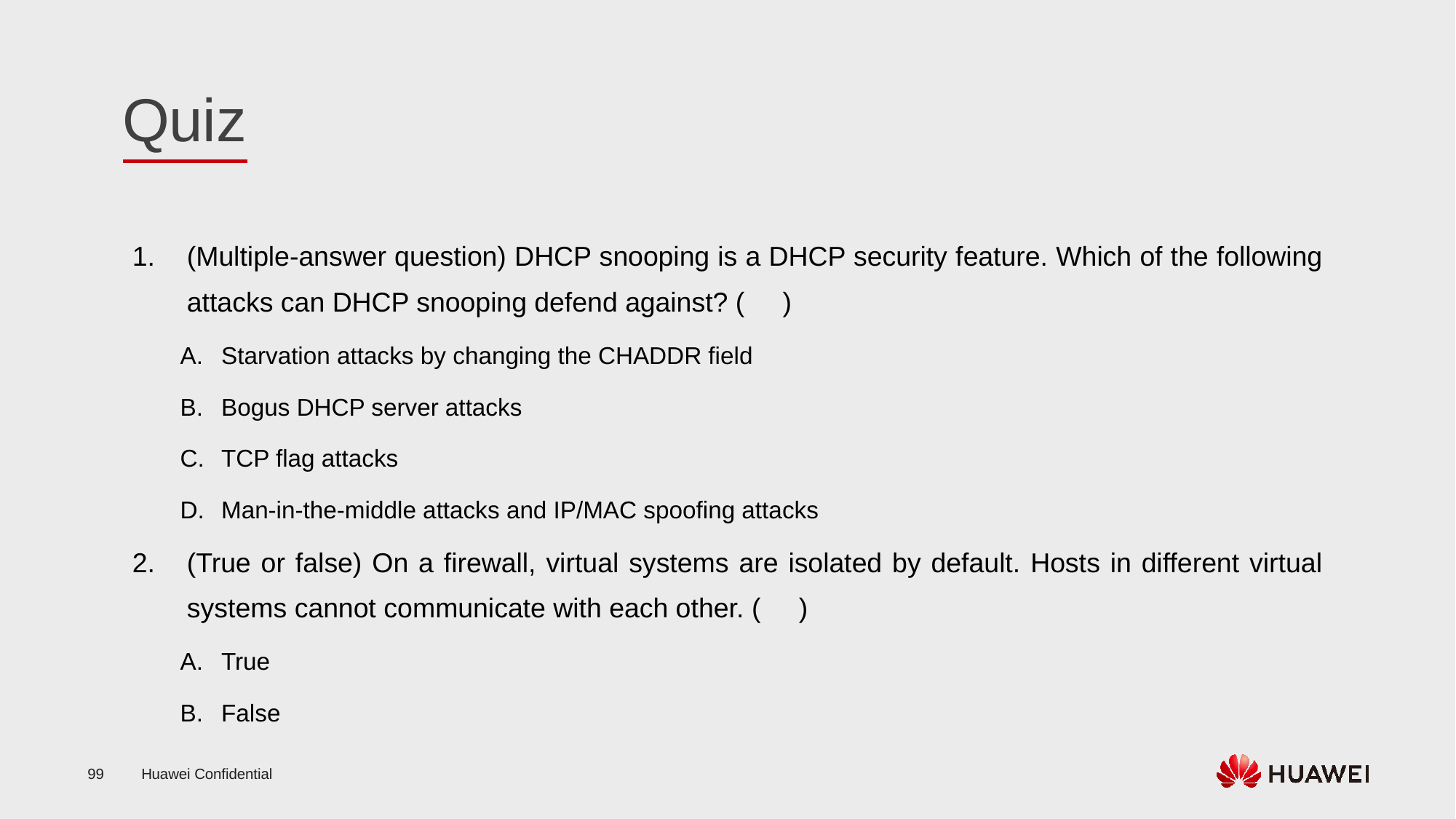

(Multiple-answer question) DHCP snooping is a DHCP security feature. Which of the following attacks can DHCP snooping defend against? (     )
Starvation attacks by changing the CHADDR field
Bogus DHCP server attacks
TCP flag attacks
Man-in-the-middle attacks and IP/MAC spoofing attacks
(True or false) On a firewall, virtual systems are isolated by default. Hosts in different virtual systems cannot communicate with each other. (     )
True
False